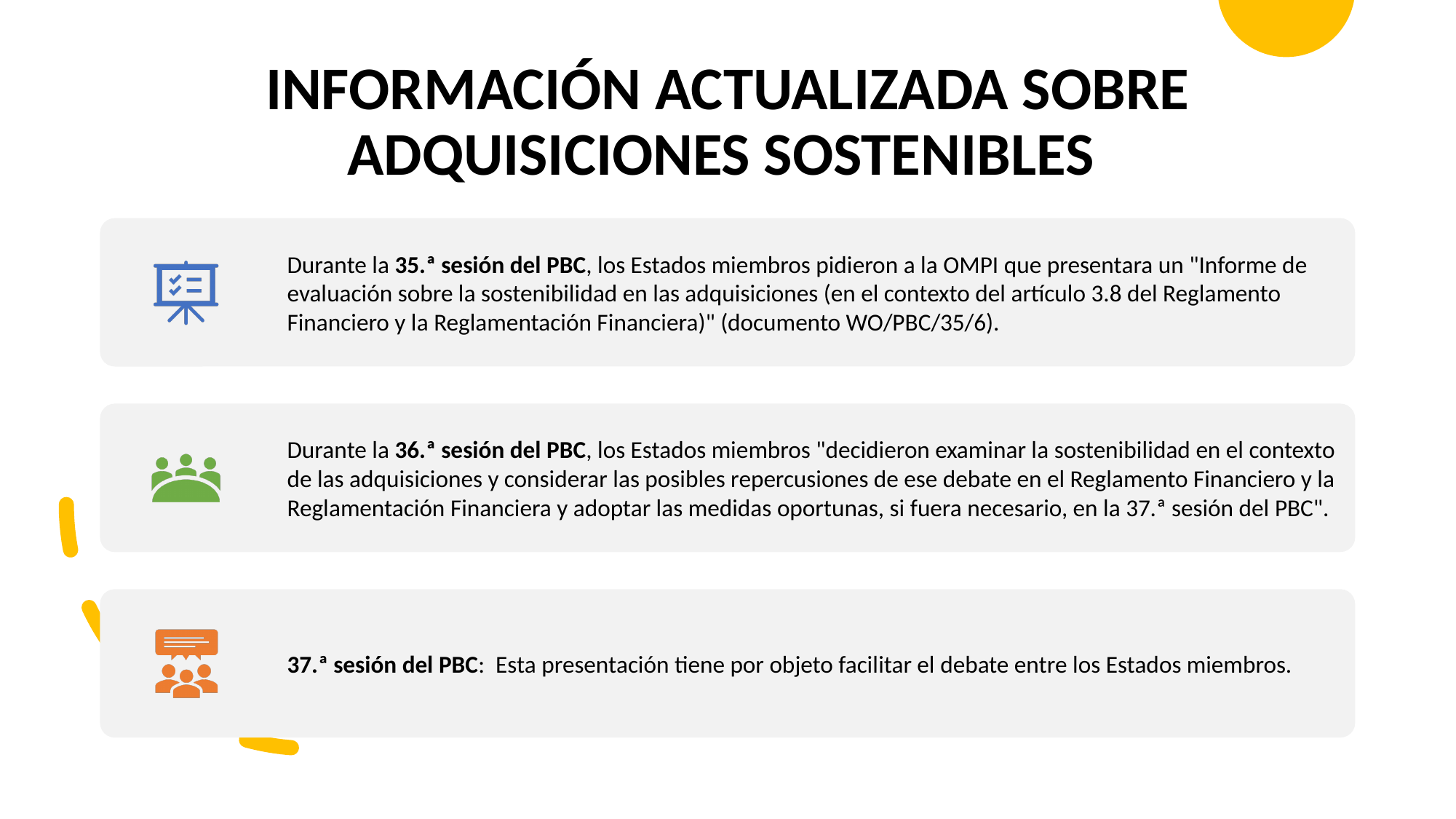

# INFORMACIÓN ACTUALIZADA SOBRE ADQUISICIONES SOSTENIBLES
Durante la 35.ª sesión del PBC, los Estados miembros pidieron a la OMPI que presentara un "Informe de evaluación sobre la sostenibilidad en las adquisiciones (en el contexto del artículo 3.8 del Reglamento Financiero y la Reglamentación Financiera)" (documento WO/PBC/35/6).
Durante la 36.ª sesión del PBC, los Estados miembros "decidieron examinar la sostenibilidad en el contexto de las adquisiciones y considerar las posibles repercusiones de ese debate en el Reglamento Financiero y la Reglamentación Financiera y adoptar las medidas oportunas, si fuera necesario, en la 37.ª sesión del PBC".
37.ª sesión del PBC:  Esta presentación tiene por objeto facilitar el debate entre los Estados miembros.